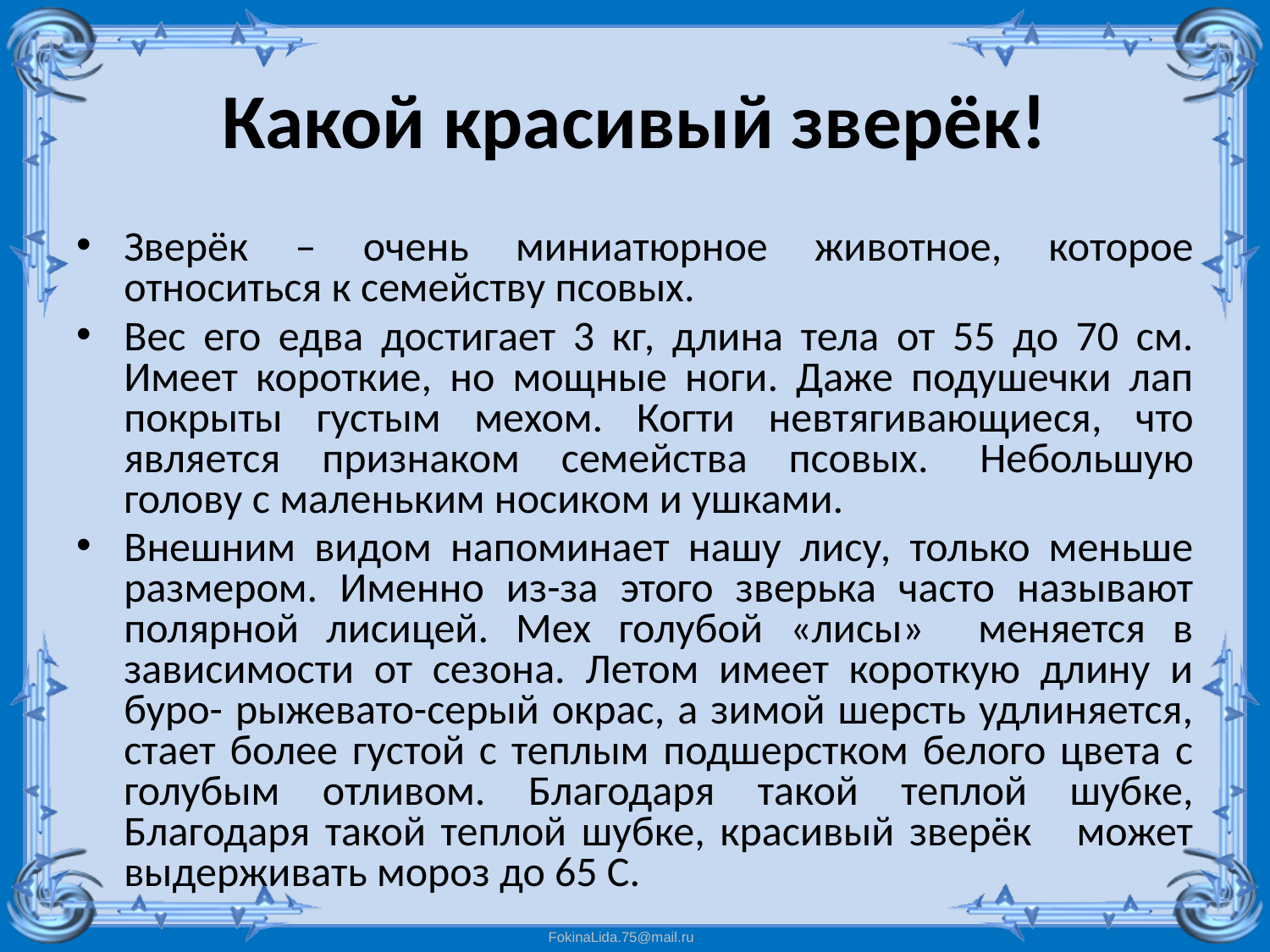

# Какой красивый зверёк!
Зверёк – очень миниатюрное животное, которое относиться к семейству псовых.
Вес его едва достигает 3 кг, длина тела от 55 до 70 см. Имеет короткие, но мощные ноги. Даже подушечки лап покрыты густым мехом. Когти невтягивающиеся, что является признаком семейства псовых.  Небольшую голову с маленьким носиком и ушками.
Внешним видом напоминает нашу лису, только меньше размером. Именно из-за этого зверька часто называют полярной лисицей. Мех голубой «лисы»  меняется в зависимости от сезона. Летом имеет короткую длину и буро- рыжевато-серый окрас, а зимой шерсть удлиняется, стает более густой с теплым подшерстком белого цвета с голубым отливом. Благодаря такой теплой шубке, Благодаря такой теплой шубке, красивый зверёк   может выдерживать мороз до 65 С.